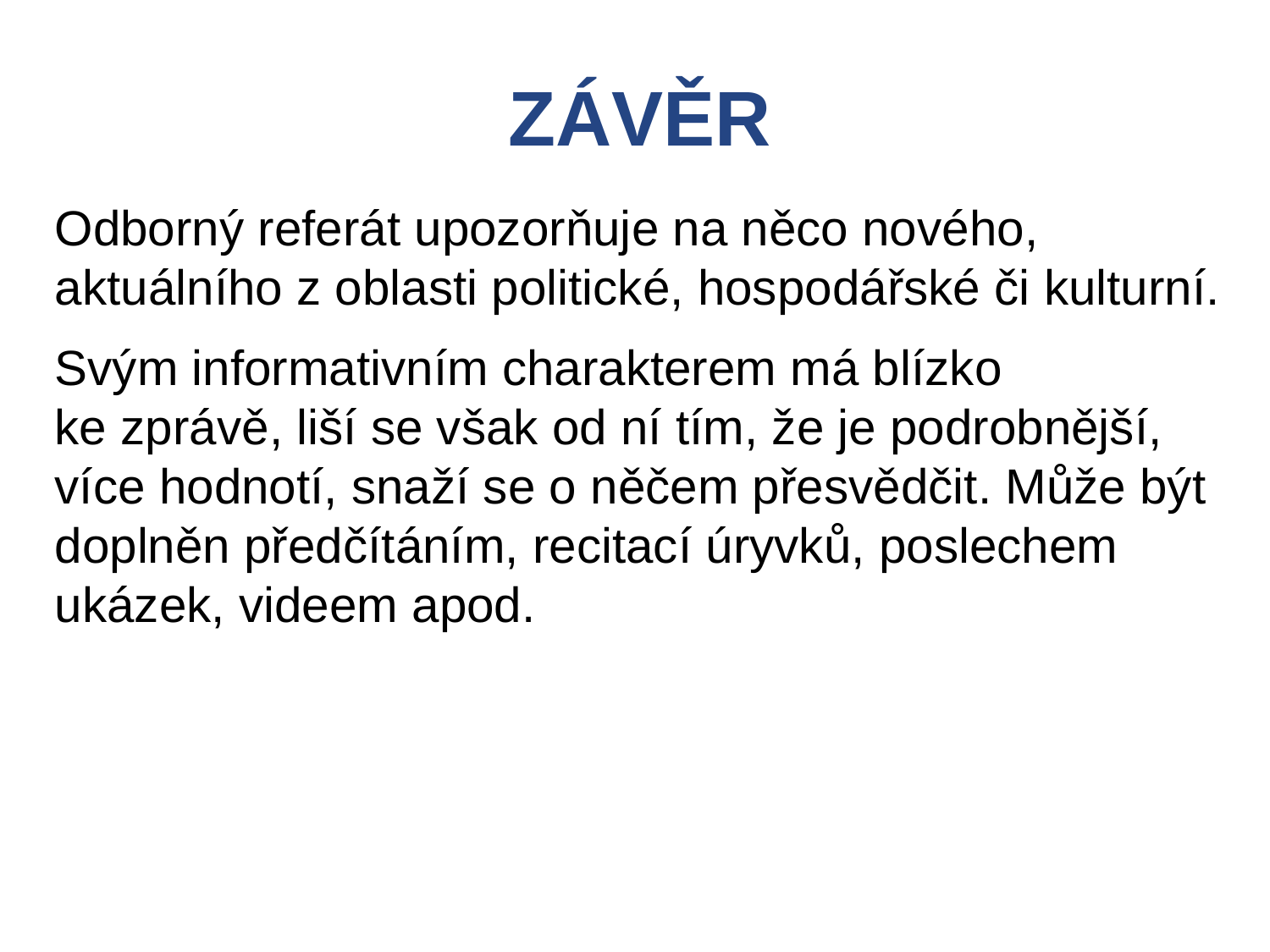

ZÁVĚR
Odborný referát upozorňuje na něco nového, aktuálního z oblasti politické, hospodářské či kulturní.
Svým informativním charakterem má blízko
ke zprávě, liší se však od ní tím, že je podrobnější, více hodnotí, snaží se o něčem přesvědčit. Může být doplněn předčítáním, recitací úryvků, poslechem ukázek, videem apod.